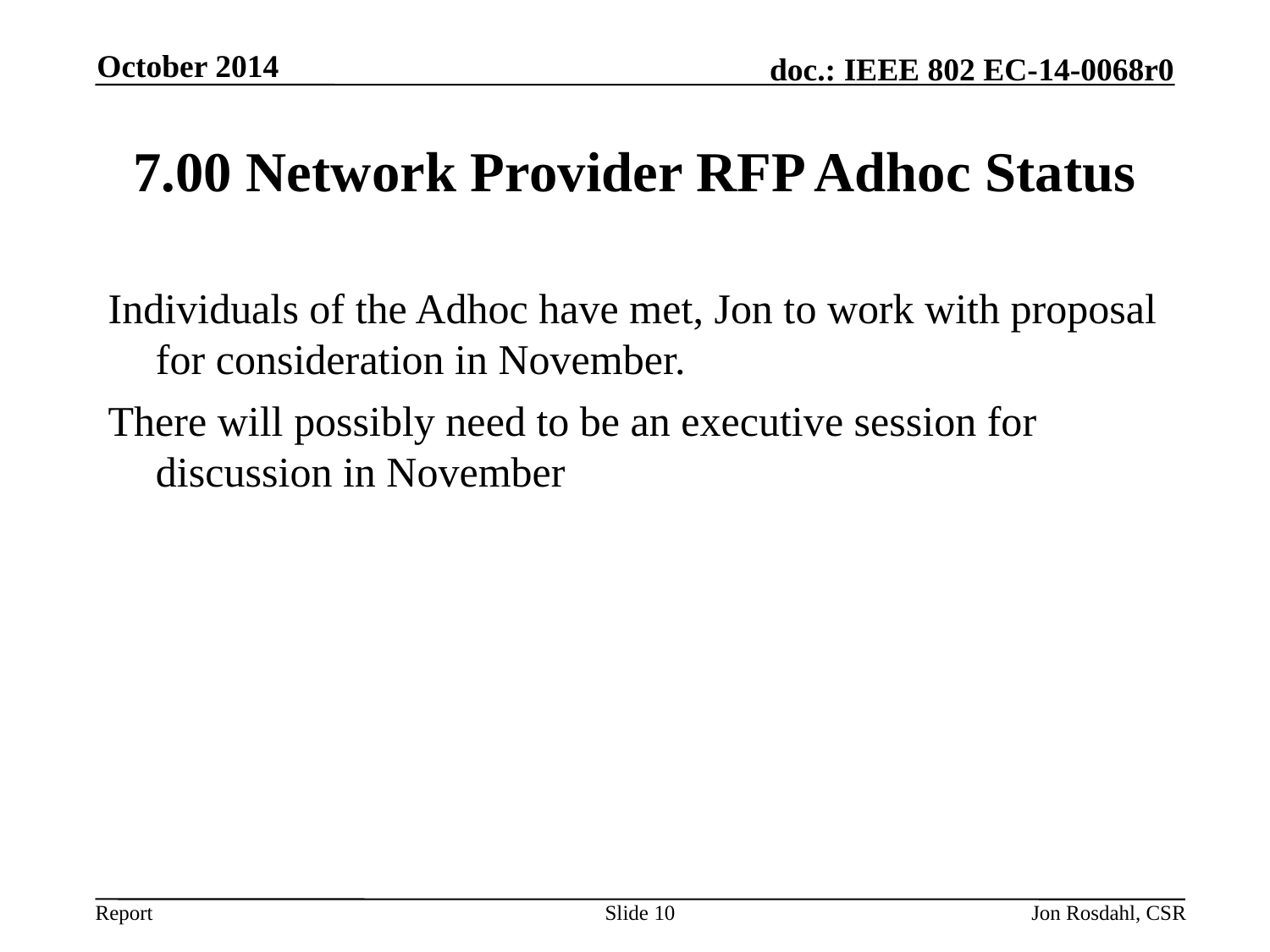

October 2014
# 7.00 Network Provider RFP Adhoc Status
Individuals of the Adhoc have met, Jon to work with proposal for consideration in November.
There will possibly need to be an executive session for discussion in November
Slide 10
Jon Rosdahl, CSR